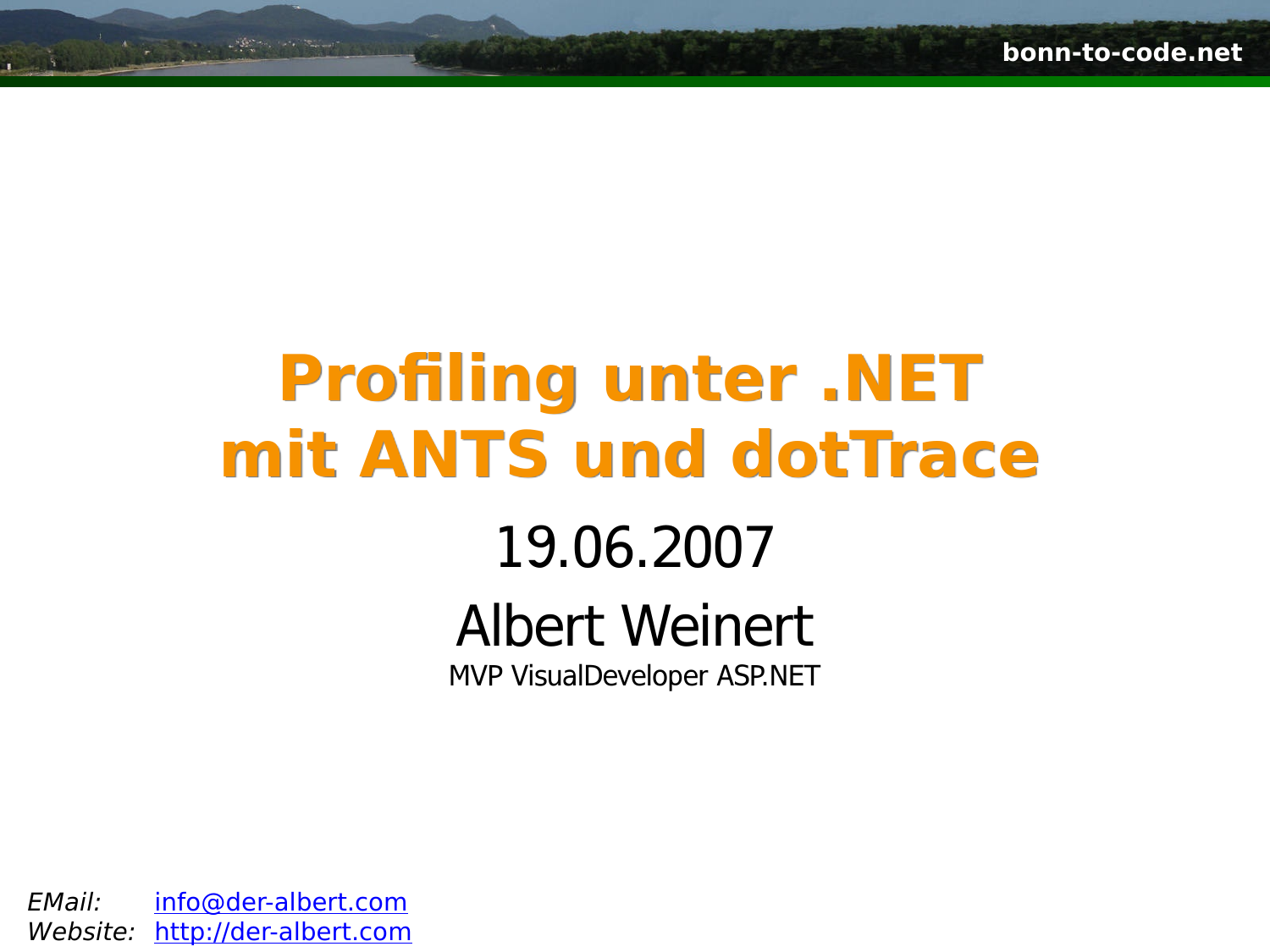

# Profiling unter .NET mit ANTS und dotTrace
19.06.2007
Albert Weinert
MVP VisualDeveloper ASP.NET
EMail:		info@der-albert.com
Website:	http://der-albert.com